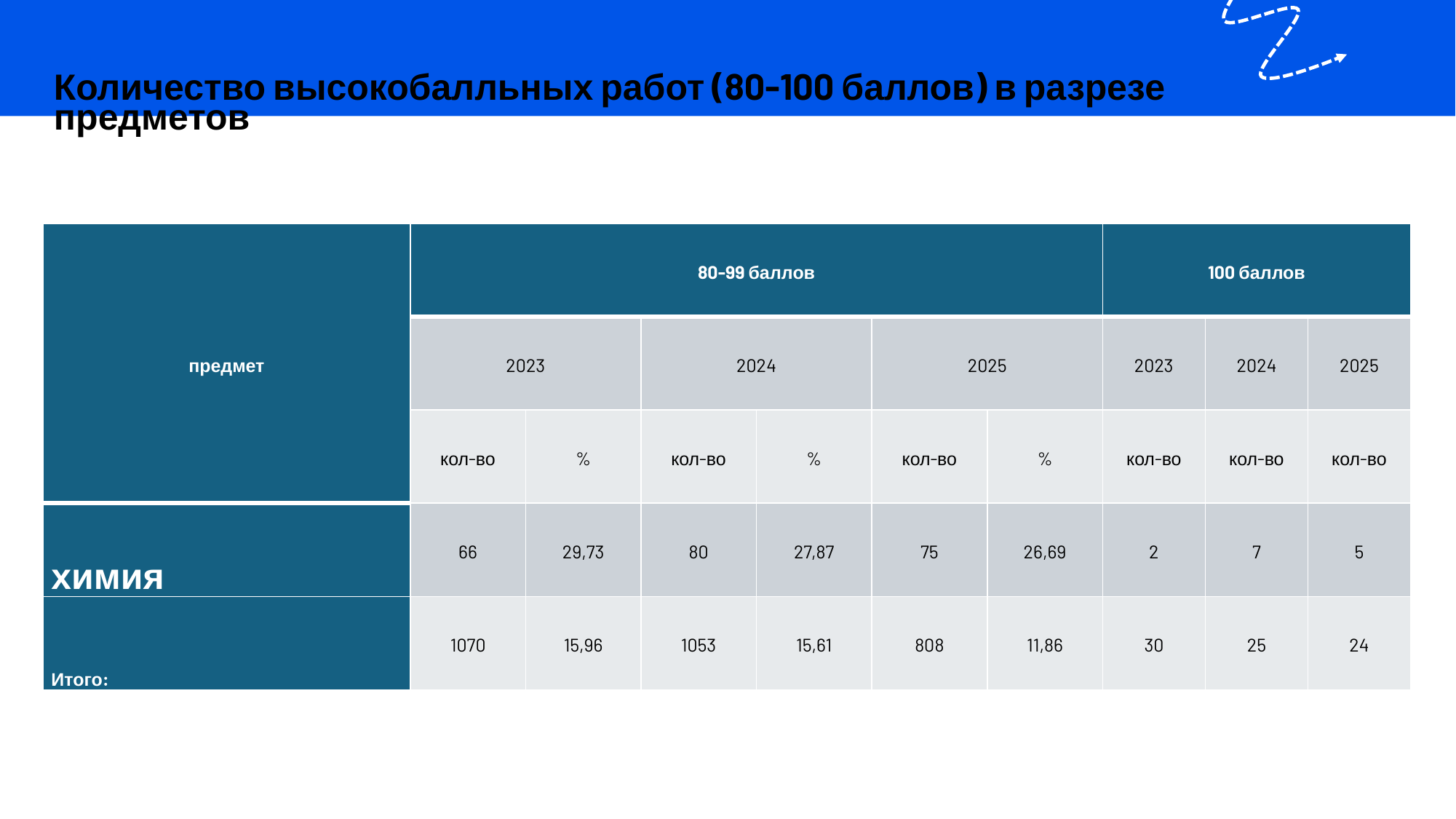

Количество высокобалльных работ (80-100 баллов) в разрезе предметов

| предмет | 80-99 баллов |  |  |  |  |  | 100 баллов |  |  |
| --- | --- | --- | --- | --- | --- | --- | --- | --- | --- |
|  | 2023 |  | 2024 |  | 2025 |  | 2023 | 2024 | 2025 |
|  | кол-во | % | кол-во | % | кол-во | % | кол-во | кол-во | кол-во |
| химия | 66 | 29,73 | 80 | 27,87 | 75 | 26,69 | 2 | 7 | 5 |
| Итого: | 1070 | 15,96 | 1053 | 15,61 | 808 | 11,86 | 30 | 25 | 24 |